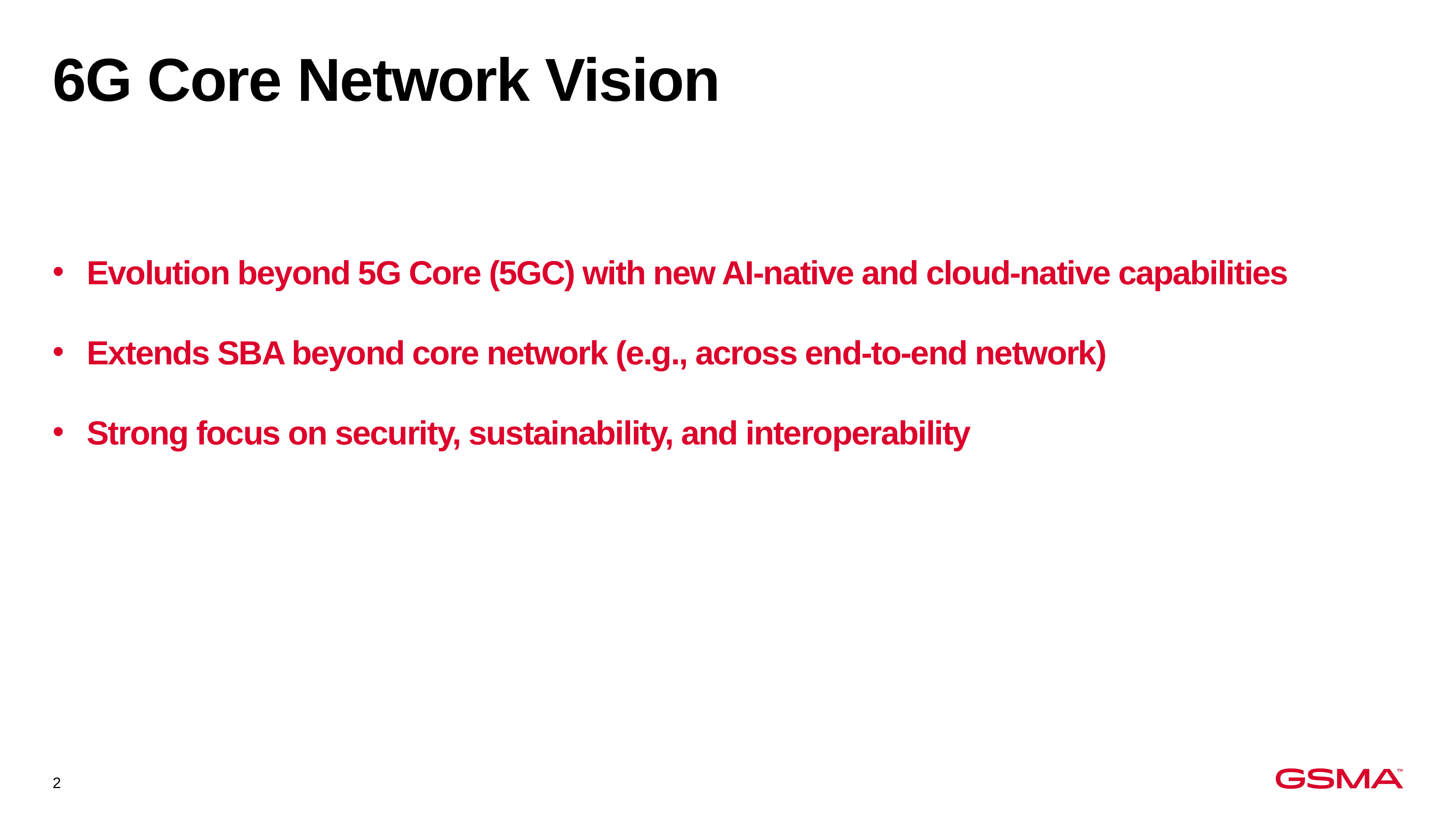

# 6G Core Network Vision
Evolution beyond 5G Core (5GC) with new AI-native and cloud-native capabilities
Extends SBA beyond core network (e.g., across end-to-end network)
Strong focus on security, sustainability, and interoperability
2